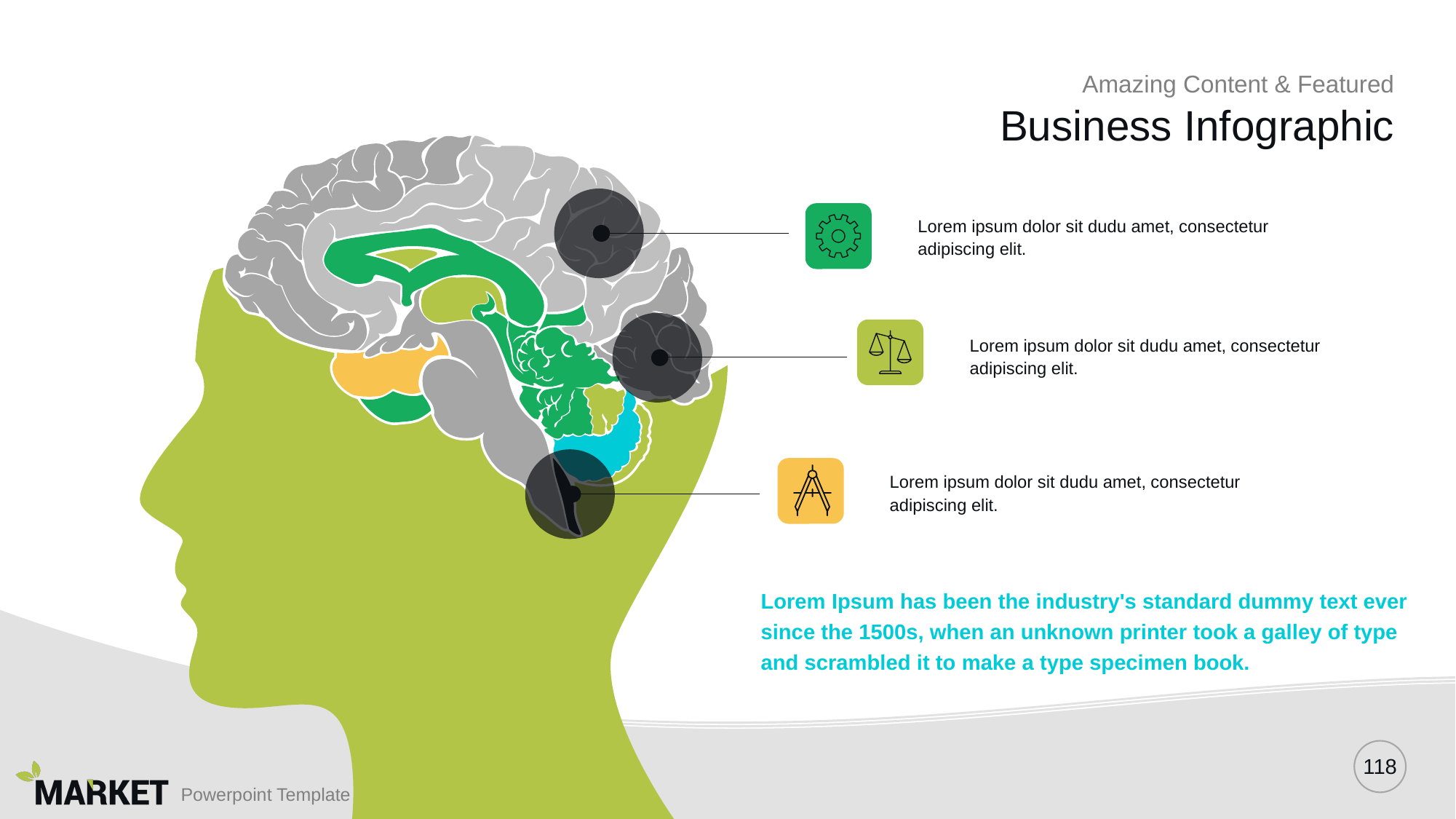

Amazing Content & Featured
# Business Infographic

Lorem ipsum dolor sit dudu amet, consectetur adipiscing elit.

Lorem ipsum dolor sit dudu amet, consectetur adipiscing elit.

Lorem ipsum dolor sit dudu amet, consectetur adipiscing elit.

Lorem Ipsum has been the industry's standard dummy text ever since the 1500s, when an unknown printer took a galley of type and scrambled it to make a type specimen book.